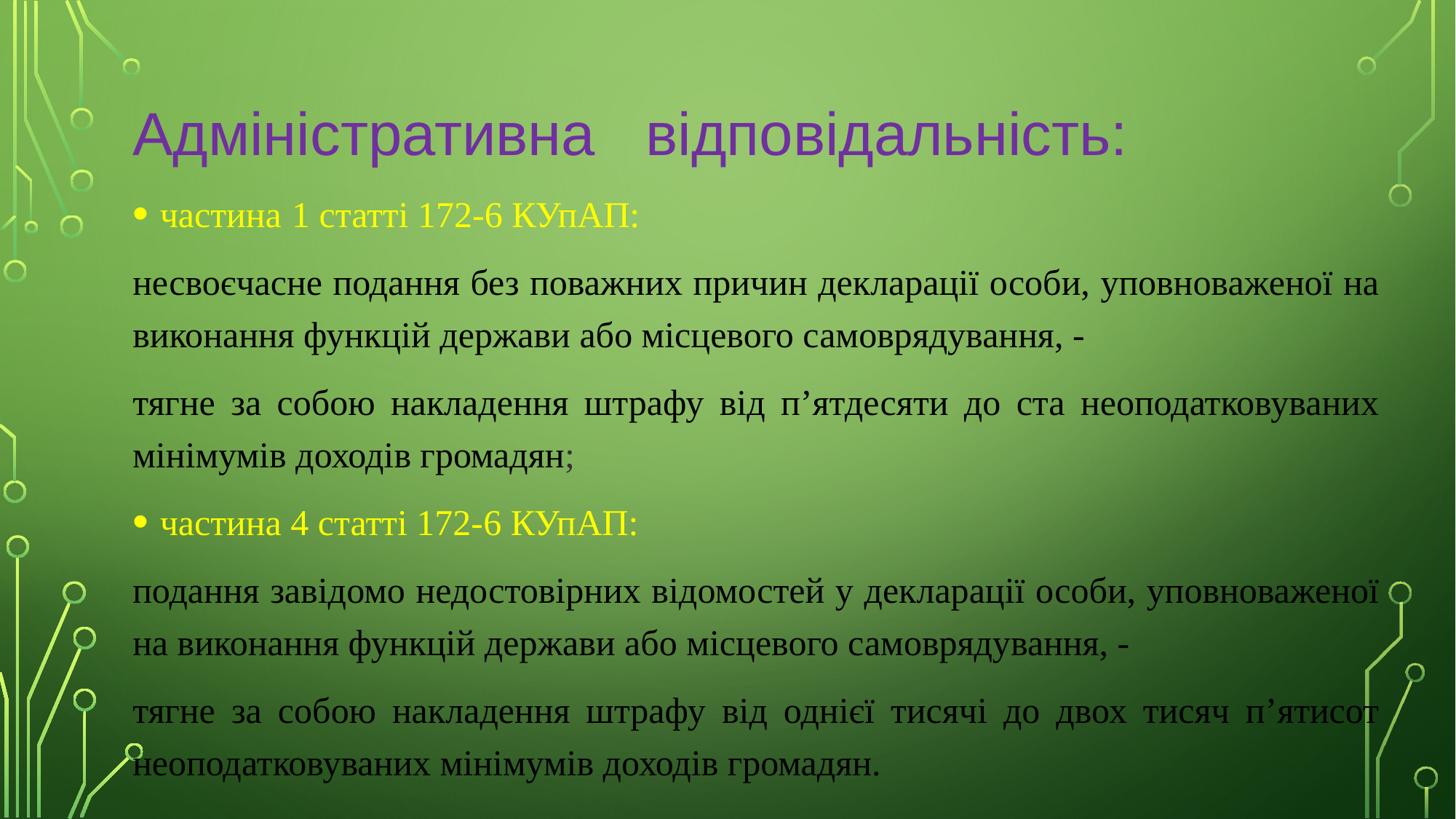

Адміністративна   відповідальність:
частина 1 статті 172-6 КУпАП:
несвоєчасне подання без поважних причин декларації особи, уповноваженої на виконання функцій держави або місцевого самоврядування, -
тягне за собою накладення штрафу від п’ятдесяти до ста неоподатковуваних мінімумів доходів громадян;
частина 4 статті 172-6 КУпАП:
подання завідомо недостовірних відомостей у декларації особи, уповноваженої на виконання функцій держави або місцевого самоврядування, -
тягне за собою накладення штрафу від однієї тисячі до двох тисяч п’ятисот неоподатковуваних мінімумів доходів громадян.